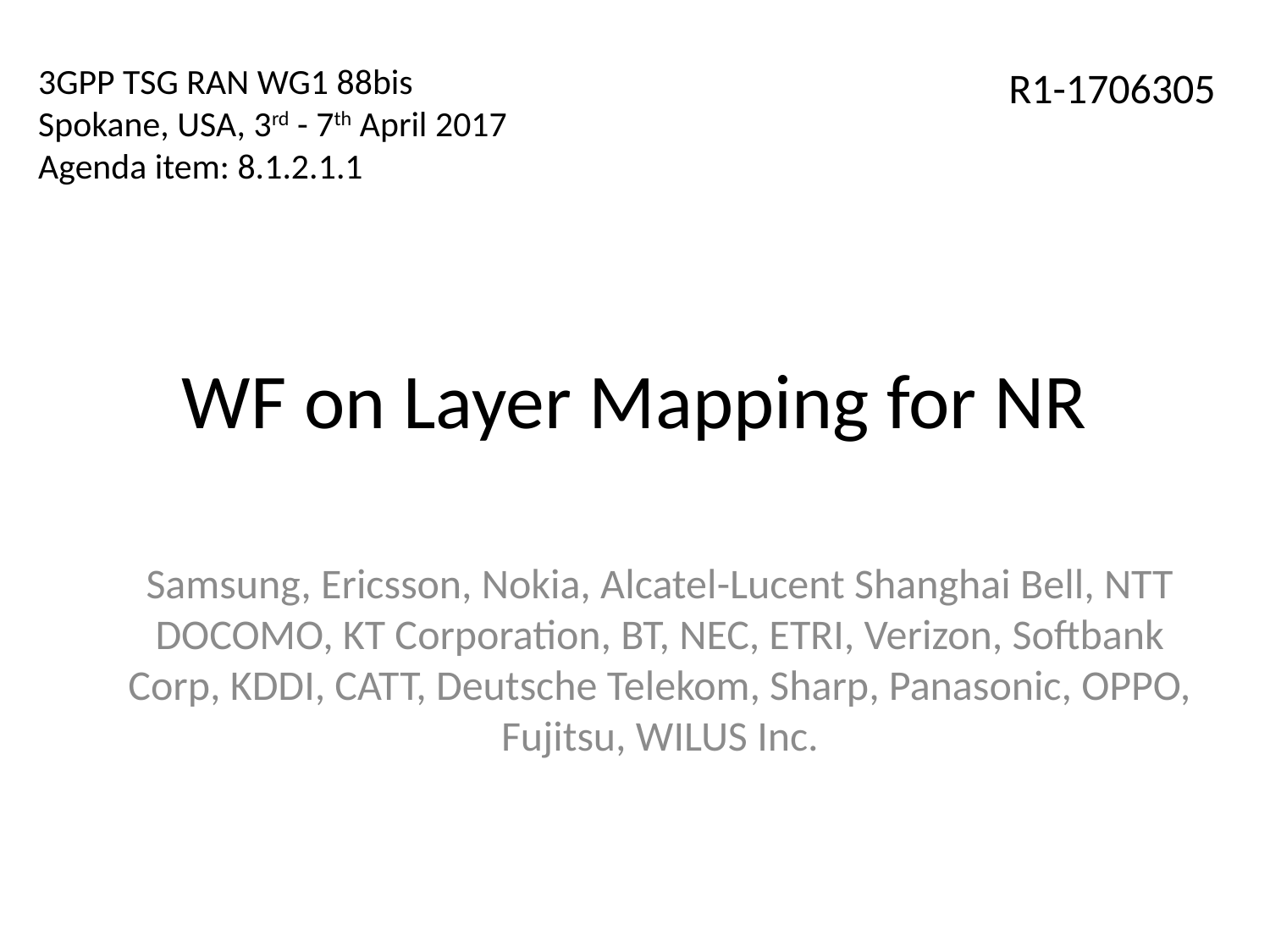

3GPP TSG RAN WG1 88bis
Spokane, USA, 3rd - 7th April 2017
Agenda item: 8.1.2.1.1
R1-1706305
# WF on Layer Mapping for NR
Samsung, Ericsson, Nokia, Alcatel-Lucent Shanghai Bell, NTT DOCOMO, KT Corporation, BT, NEC, ETRI, Verizon, Softbank Corp, KDDI, CATT, Deutsche Telekom, Sharp, Panasonic, OPPO, Fujitsu, WILUS Inc.